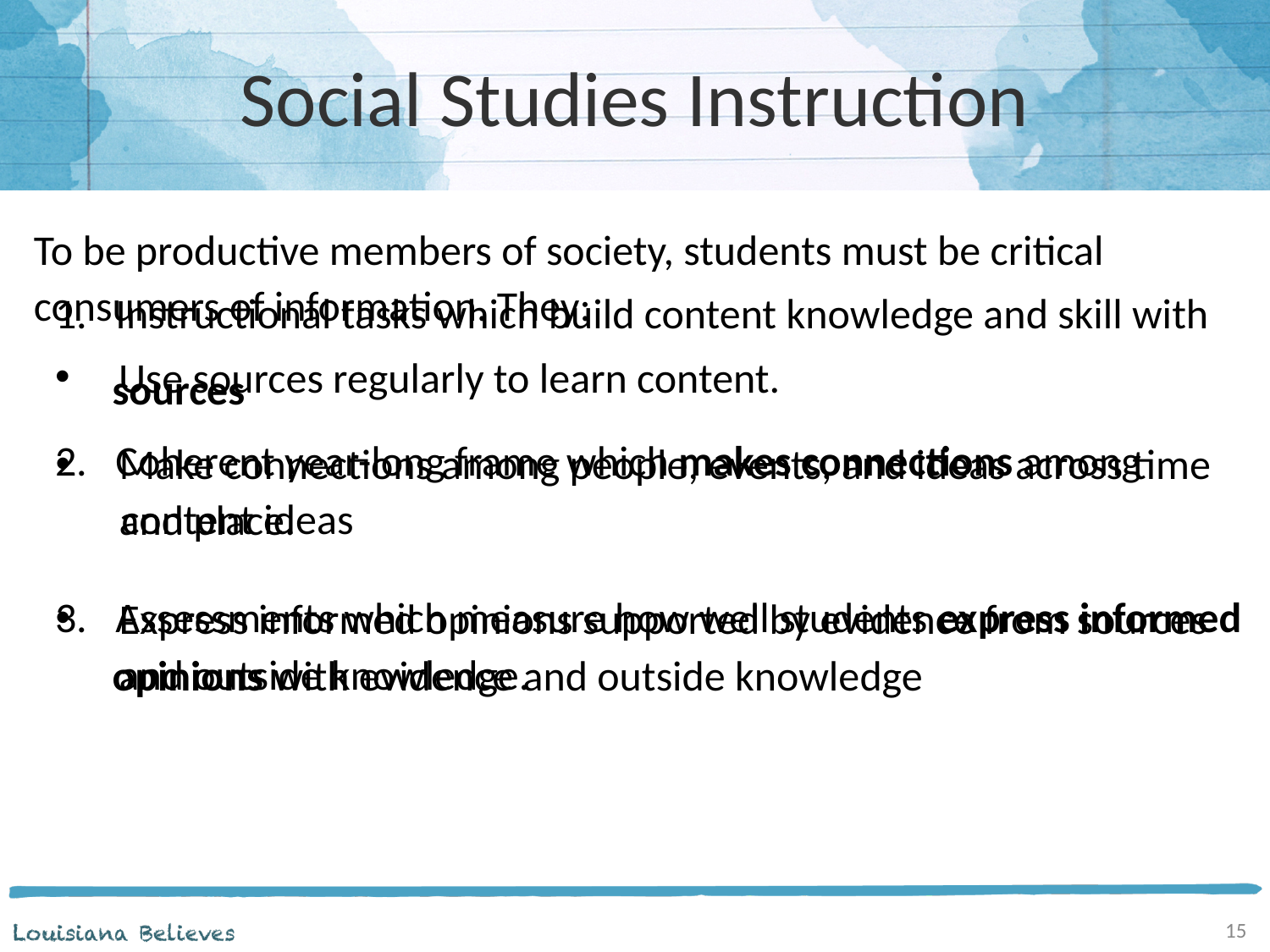

# Social Studies Instruction
To be productive members of society, students must be critical consumers of information. They:
1.   Instructional tasks which build content knowledge and skill with
      sources
Use sources regularly to learn content.

2.   Coherent year-long frame which makes connections among
       content ideas
Make connections among people, events, and ideas across time and place.

3.   Assessments which measure how well students express informed
      opinions with evidence and outside knowledge
Express informed opinions supported by evidence from sources and outside knowledge.
15